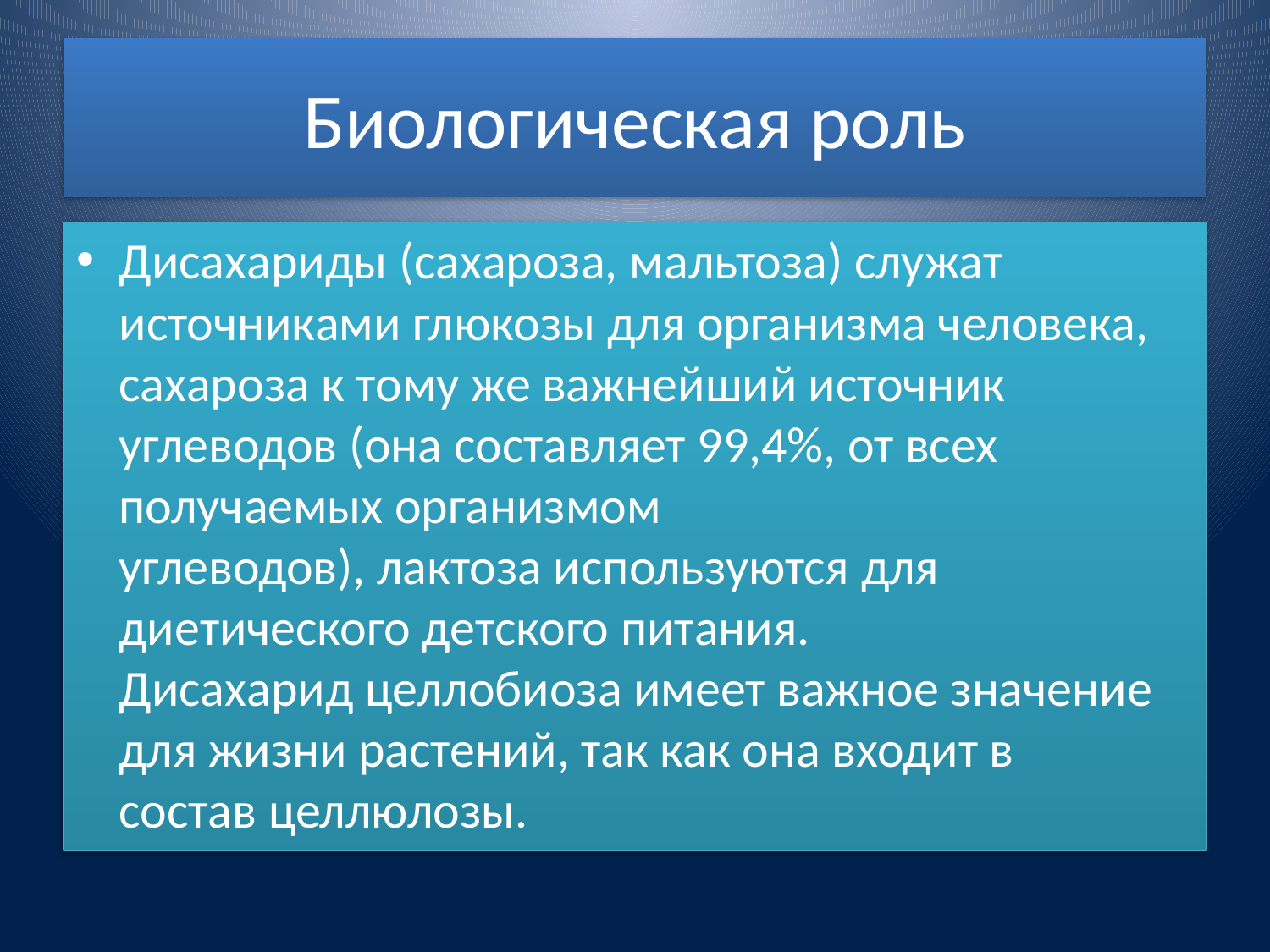

# Биологическая роль
Дисахариды (сахароза, мальтоза) служат источниками глюкозы для организма человека, сахароза к тому же важнейший источник углеводов (она составляет 99,4%, от всех получаемых организмом углеводов), лактоза используются для диетического детского питания. Дисахарид целлобиоза имеет важное значение для жизни растений, так как она входит в состав целлюлозы.